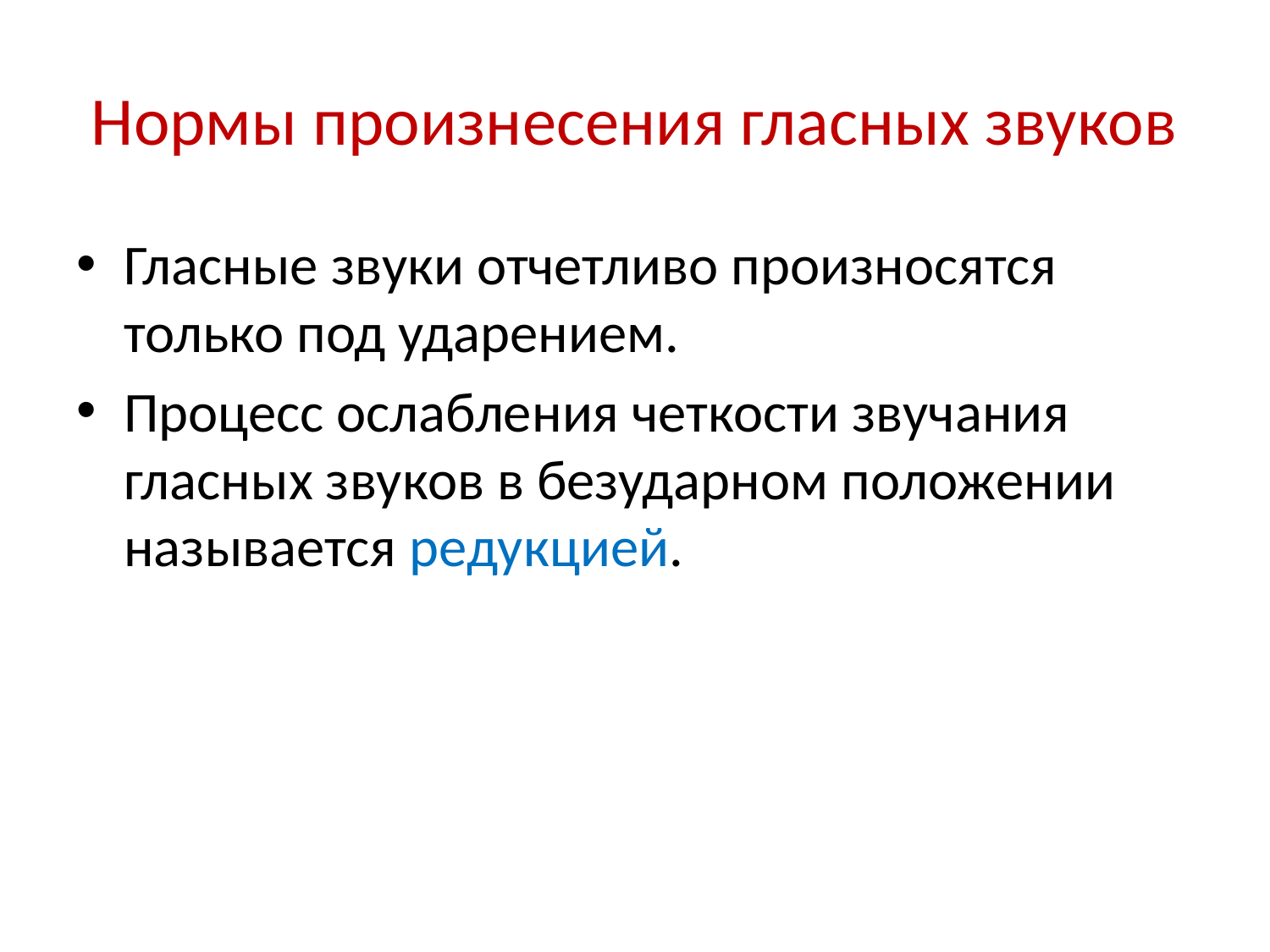

# Нормы произнесения гласных звуков
Гласные звуки отчетливо произносятся только под ударением.
Процесс ослабления четкости звучания гласных звуков в безударном положении называется редукцией.